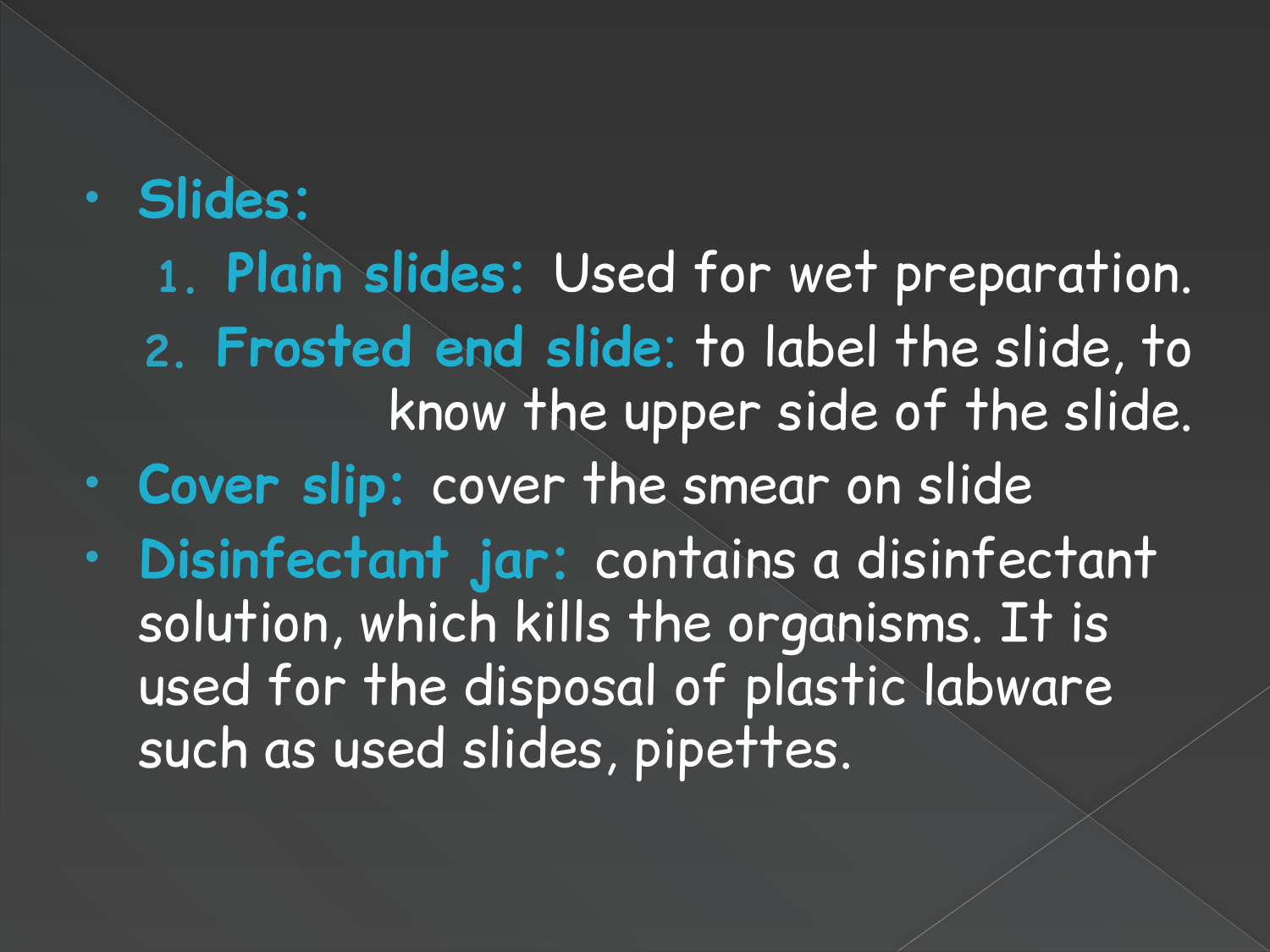

#
Slides:
Plain slides: Used for wet preparation.
Frosted end slide: to label the slide, to know the upper side of the slide.
Cover slip: cover the smear on slide
Disinfectant jar: contains a disinfectant solution, which kills the organisms. It is used for the disposal of plastic labware such as used slides, pipettes.